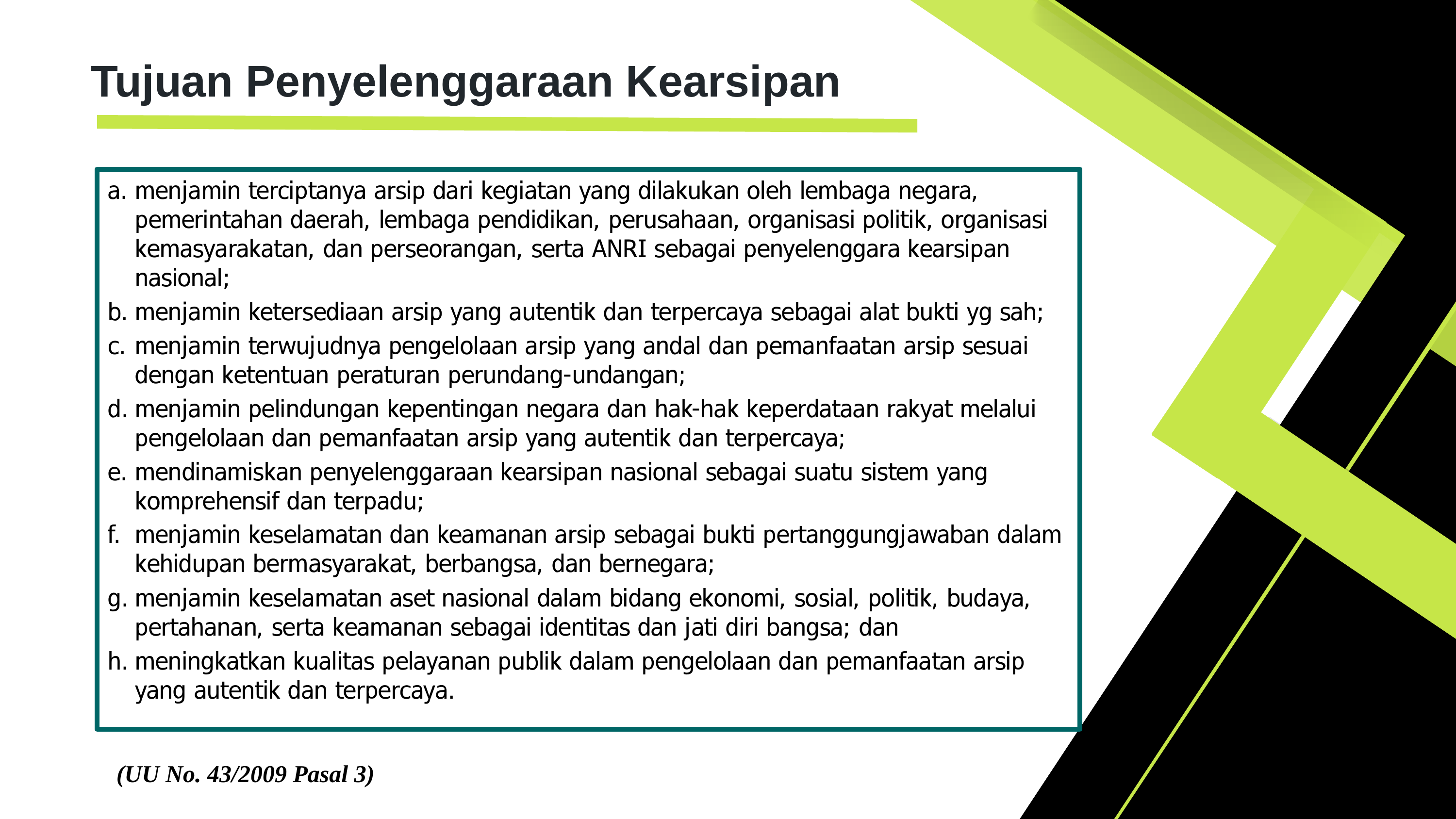

Tujuan Penyelenggaraan Kearsipan

menjamin terciptanya arsip dari kegiatan yang dilakukan oleh lembaga negara, pemerintahan daerah, lembaga pendidikan, perusahaan, organisasi politik, organisasi kemasyarakatan, dan perseorangan, serta ANRI sebagai penyelenggara kearsipan nasional;
menjamin ketersediaan arsip yang autentik dan terpercaya sebagai alat bukti yg sah;
menjamin terwujudnya pengelolaan arsip yang andal dan pemanfaatan arsip sesuai dengan ketentuan peraturan perundang-undangan;
menjamin pelindungan kepentingan negara dan hak-hak keperdataan rakyat melalui pengelolaan dan pemanfaatan arsip yang autentik dan terpercaya;
mendinamiskan penyelenggaraan kearsipan nasional sebagai suatu sistem yang komprehensif dan terpadu;
menjamin keselamatan dan keamanan arsip sebagai bukti pertanggungjawaban dalam kehidupan bermasyarakat, berbangsa, dan bernegara;
menjamin keselamatan aset nasional dalam bidang ekonomi, sosial, politik, budaya, pertahanan, serta keamanan sebagai identitas dan jati diri bangsa; dan
meningkatkan kualitas pelayanan publik dalam pengelolaan dan pemanfaatan arsip yang autentik dan terpercaya.

(UU No. 43/2009 Pasal 3)